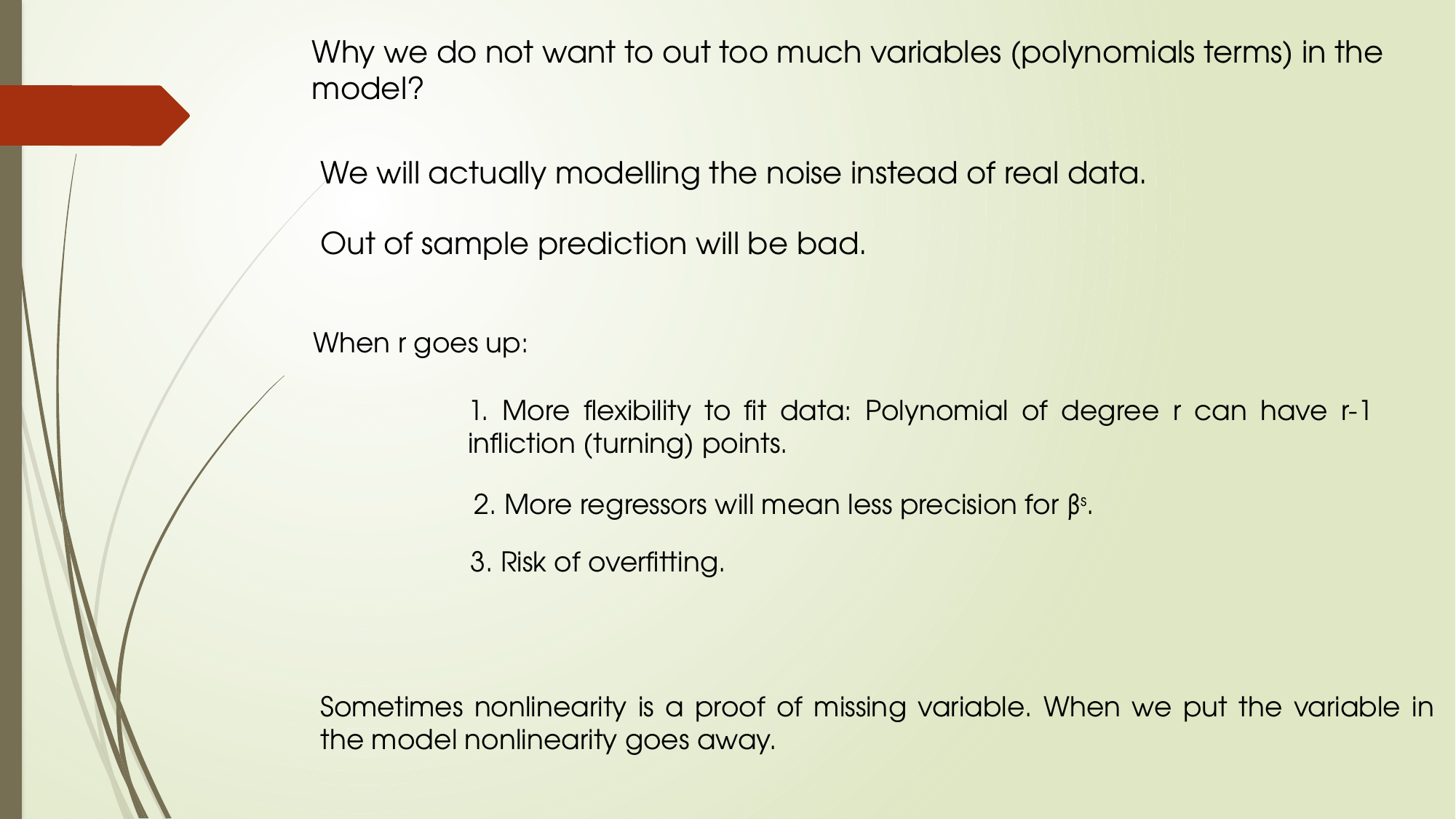

Why we do not want to out too much variables (polynomials terms) in the model?
We will actually modelling the noise instead of real data.
Out of sample prediction will be bad.
When r goes up:
1. More flexibility to fit data: Polynomial of degree r can have r-1 infliction (turning) points.
2. More regressors will mean less precision for βs.
3. Risk of overfitting.
Sometimes nonlinearity is a proof of missing variable. When we put the variable in the model nonlinearity goes away.